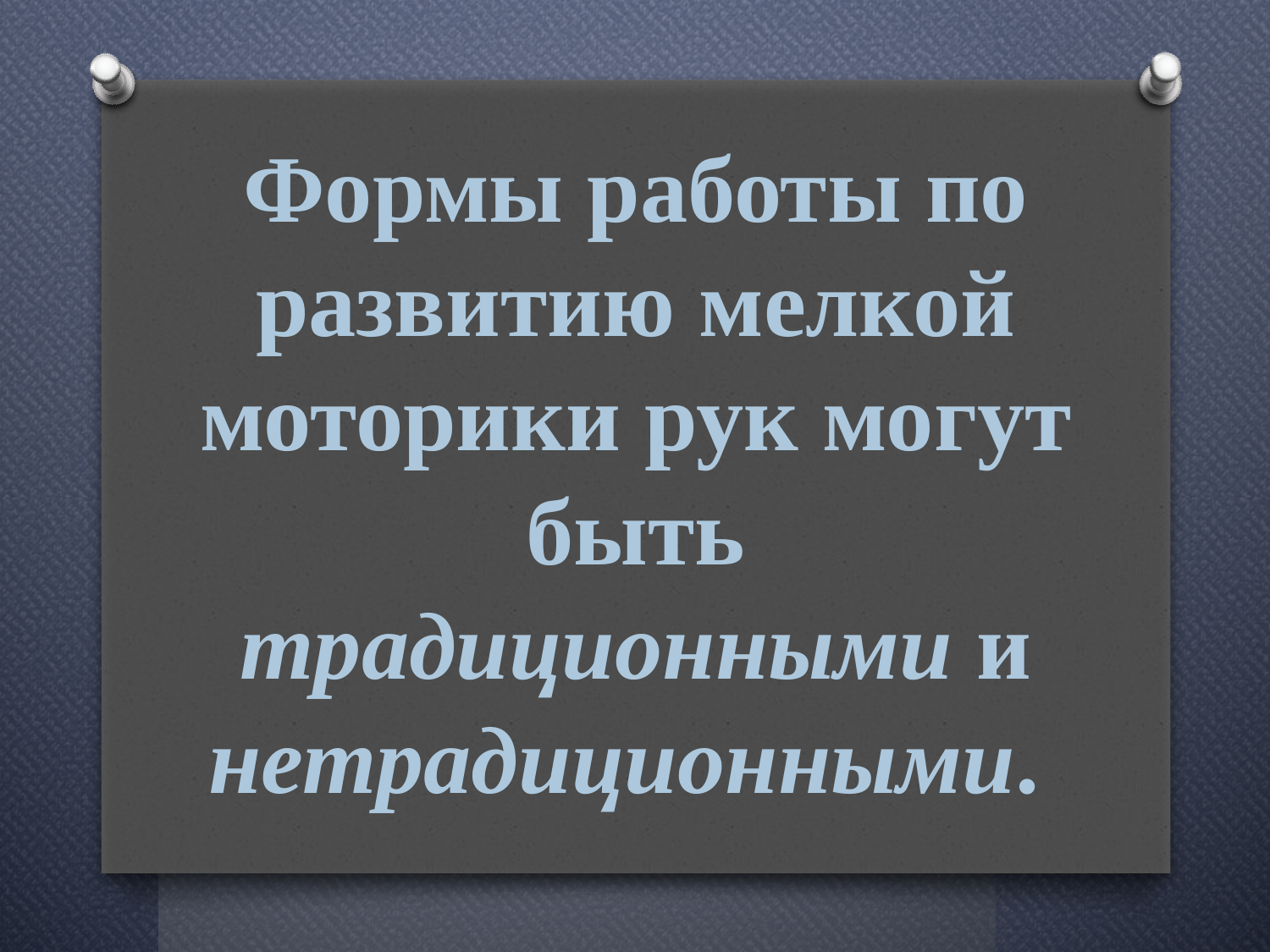

# Формы работы по развитию мелкой моторики рук могут быть традиционными и нетрадиционными.